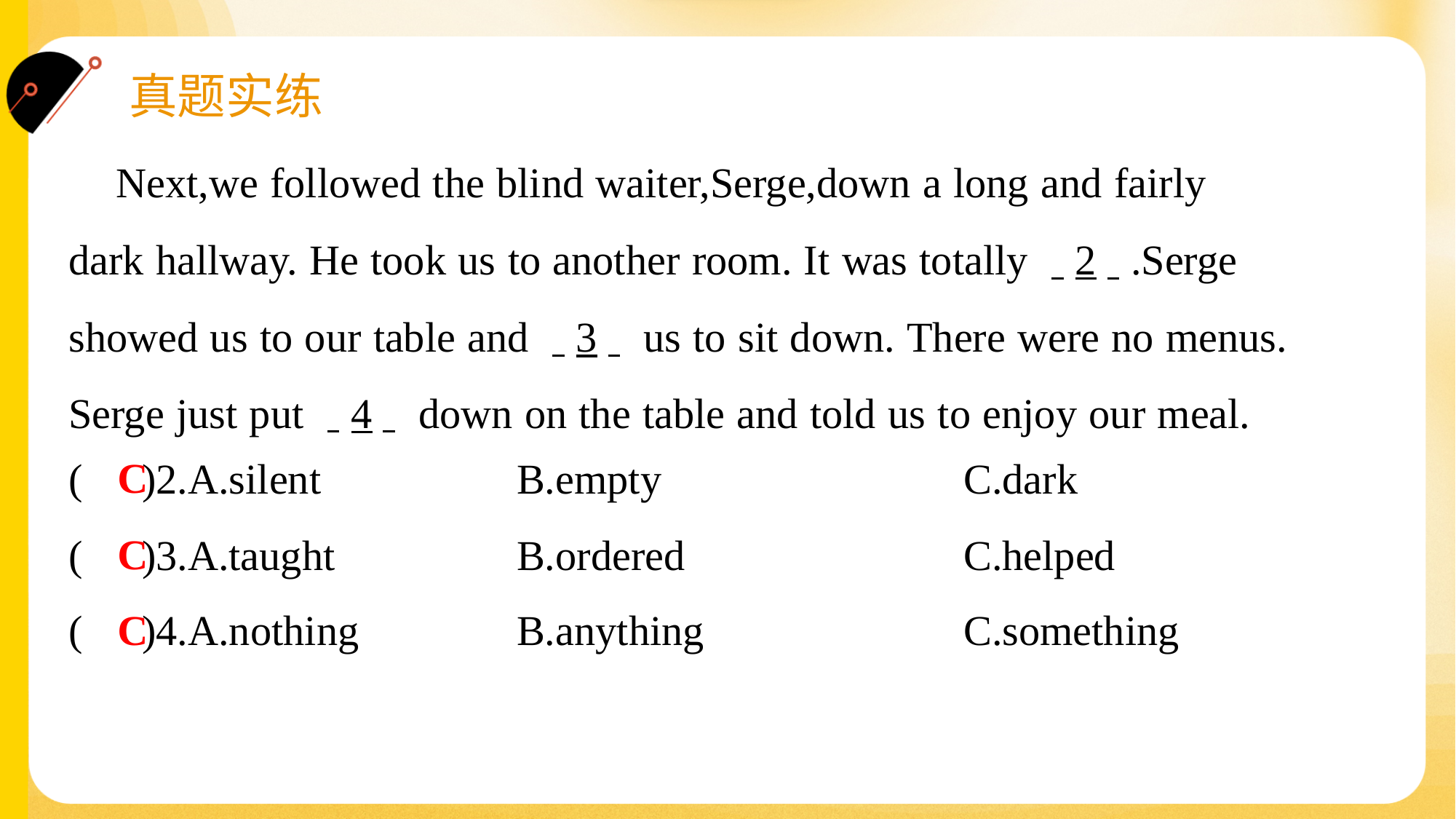

Next,we followed the blind waiter,Serge,down a long and fairly
dark hallway. He took us to another room. It was totally . .2. ..Serge
showed us to our table and . .3. . us to sit down. There were no menus.
Serge just put . .4. . down on the table and told us to enjoy our meal.#3
C
(     )2.A.silent	B.empty	C.dark
C
(     )3.A.taught	B.ordered	C.helped
C
(     )4.A.nothing	B.anything	C.something